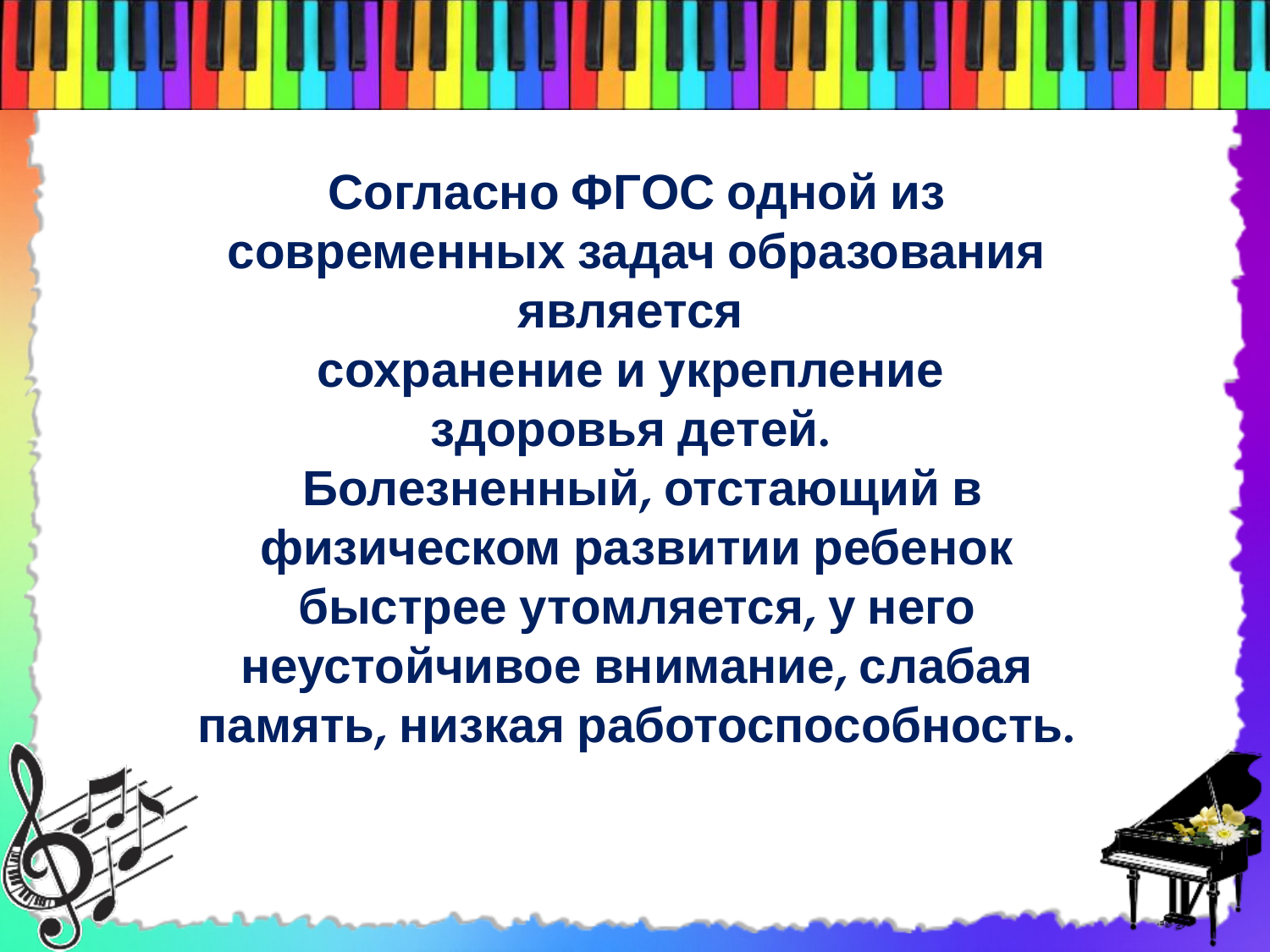

Согласно ФГОС одной из современных задач образования является
сохранение и укрепление
здоровья детей.
 Болезненный, отстающий в физическом развитии ребенок быстрее утомляется, у него неустойчивое внимание, слабая память, низкая работоспособность.